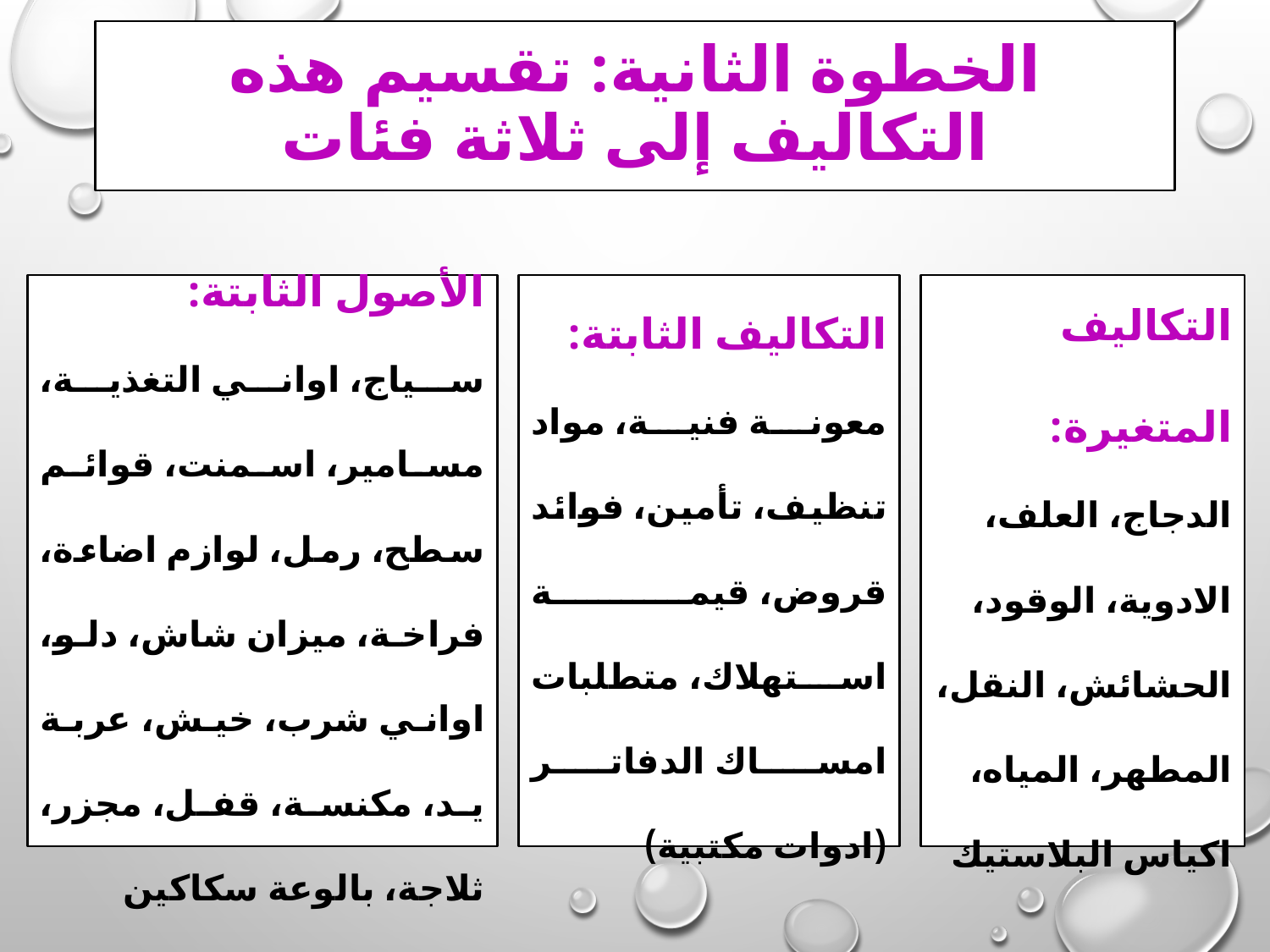

# الخطوة الثانية: تقسيم هذه التكاليف إلى ثلاثة فئات
الأصول الثابتة:
سياج، اواني التغذية، مسامير، اسمنت، قوائم سطح، رمل، لوازم اضاءة، فراخة، ميزان شاش، دلو، اواني شرب، خيش، عربة يد، مكنسة، قفل، مجزر، ثلاجة، بالوعة سكاكين
التكاليف الثابتة:
معونة فنية، مواد تنظيف، تأمين، فوائد قروض، قيمة استهلاك، متطلبات امساك الدفاتر (ادوات مكتبية)
التكاليف المتغيرة:
الدجاج، العلف، الادوية، الوقود، الحشائش، النقل، المطهر، المياه، اكياس البلاستيك